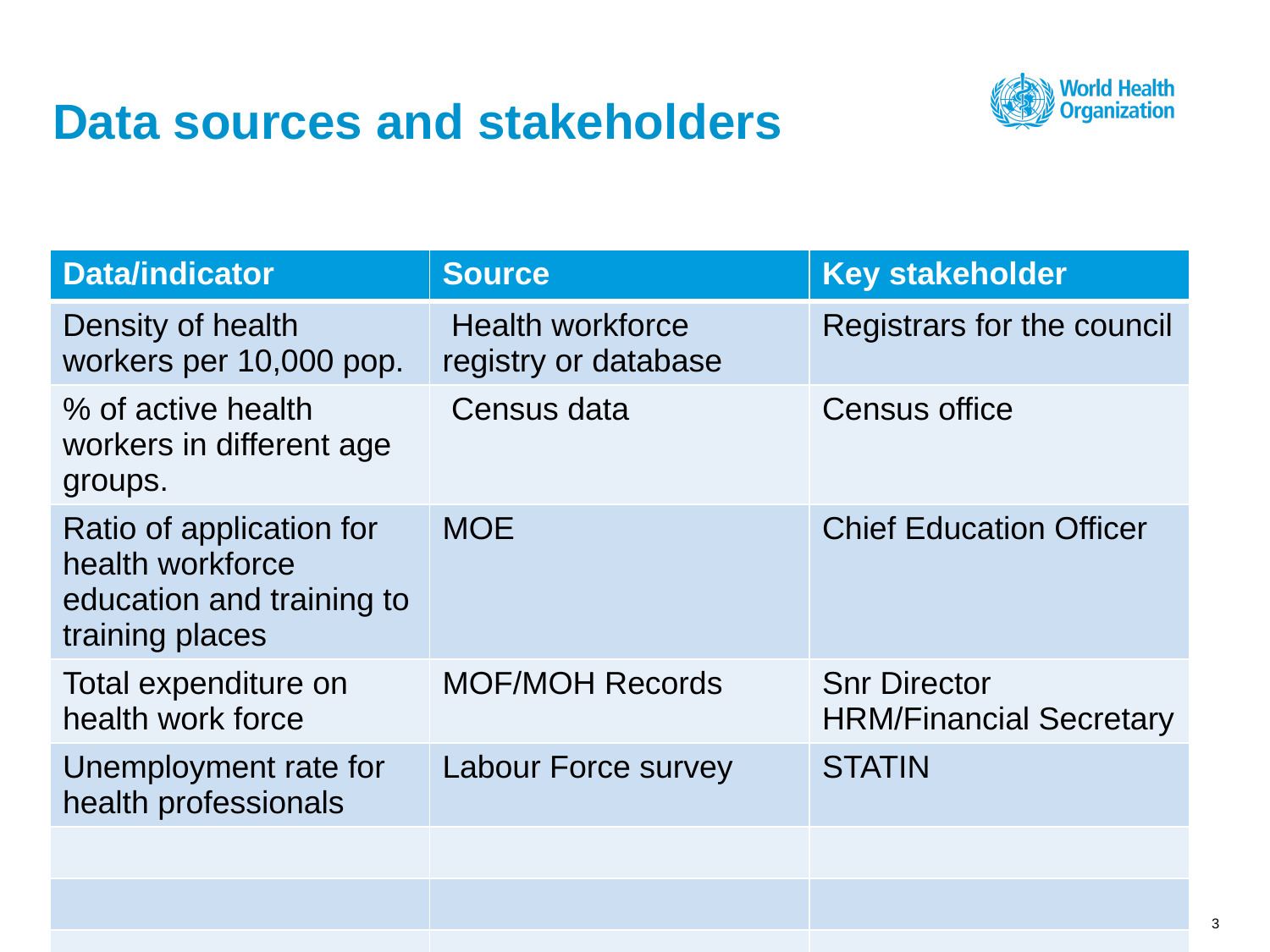

# Data sources and stakeholders

| Data/indicator | Source | Key stakeholder |
| --- | --- | --- |
| Density of health workers per 10,000 pop. | Health workforce registry or database | Registrars for the council |
| % of active health workers in different age groups. | Census data | Census office |
| Ratio of application for health workforce education and training to training places | MOE | Chief Education Officer |
| Total expenditure on health work force | MOF/MOH Records | Snr Director HRM/Financial Secretary |
| Unemployment rate for health professionals | Labour Force survey | STATIN |
|  |  |  |
|  |  |  |
|  |  |  |
|  |  |  |

3